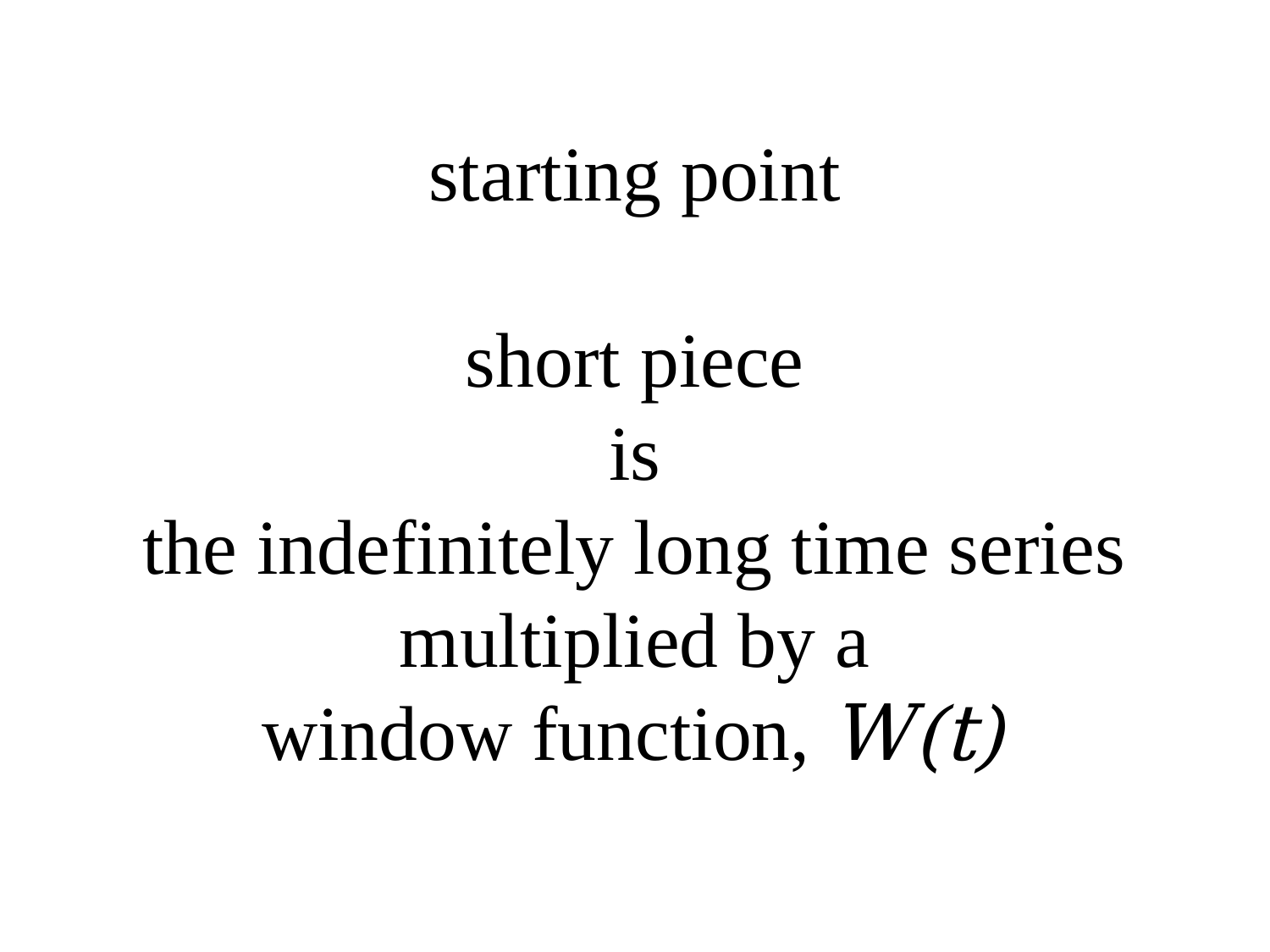

# starting point short piece is the indefinitely long time series multiplied by a window function, W(t)